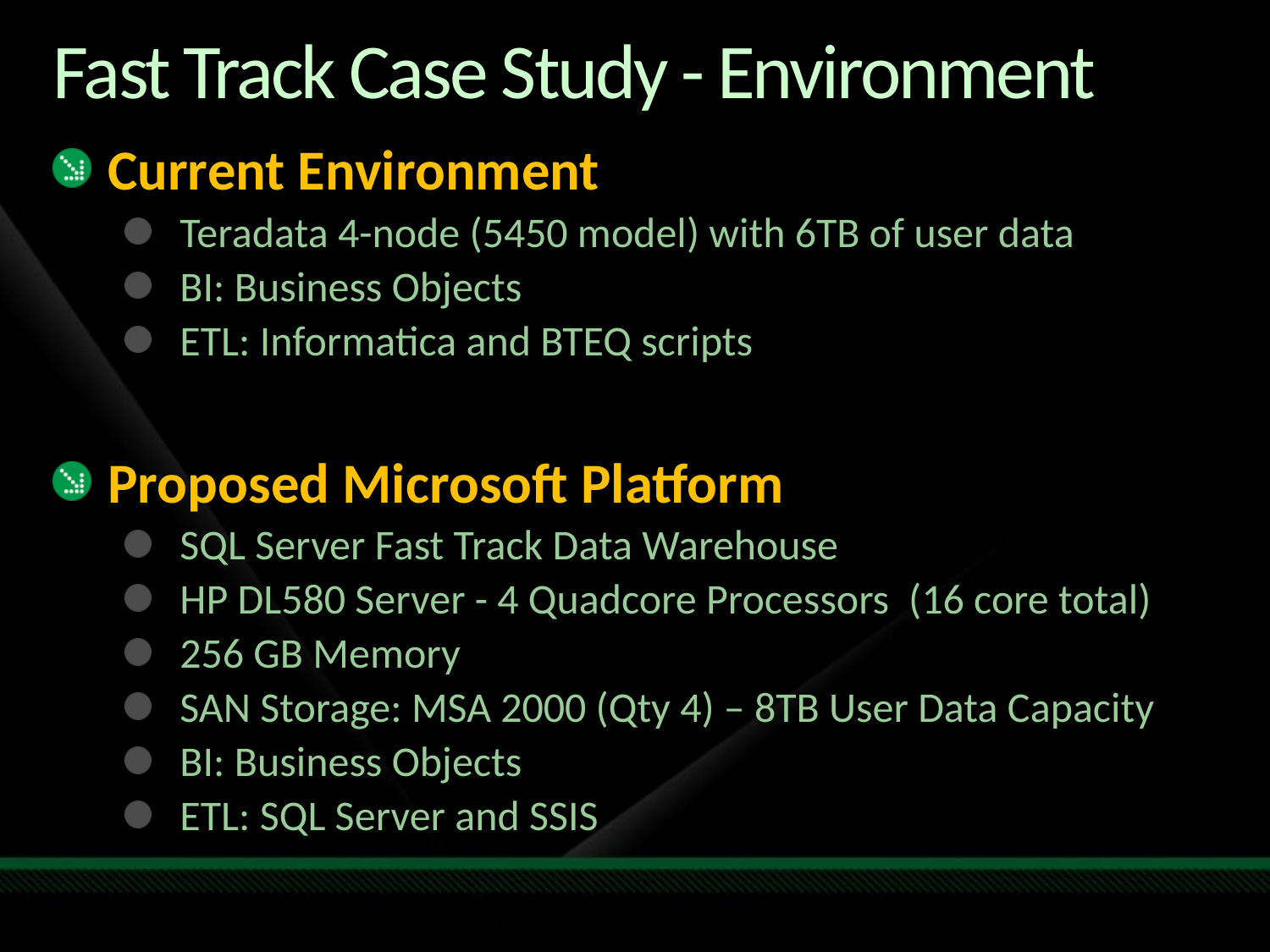

# Fast Track Case Study - Environment
Current Environment
Teradata 4-node (5450 model) with 6TB of user data
BI: Business Objects
ETL: Informatica and BTEQ scripts

Proposed Microsoft Platform
SQL Server Fast Track Data Warehouse
HP DL580 Server - 4 Quadcore Processors  (16 core total)
256 GB Memory
SAN Storage: MSA 2000 (Qty 4) – 8TB User Data Capacity
BI: Business Objects
ETL: SQL Server and SSIS